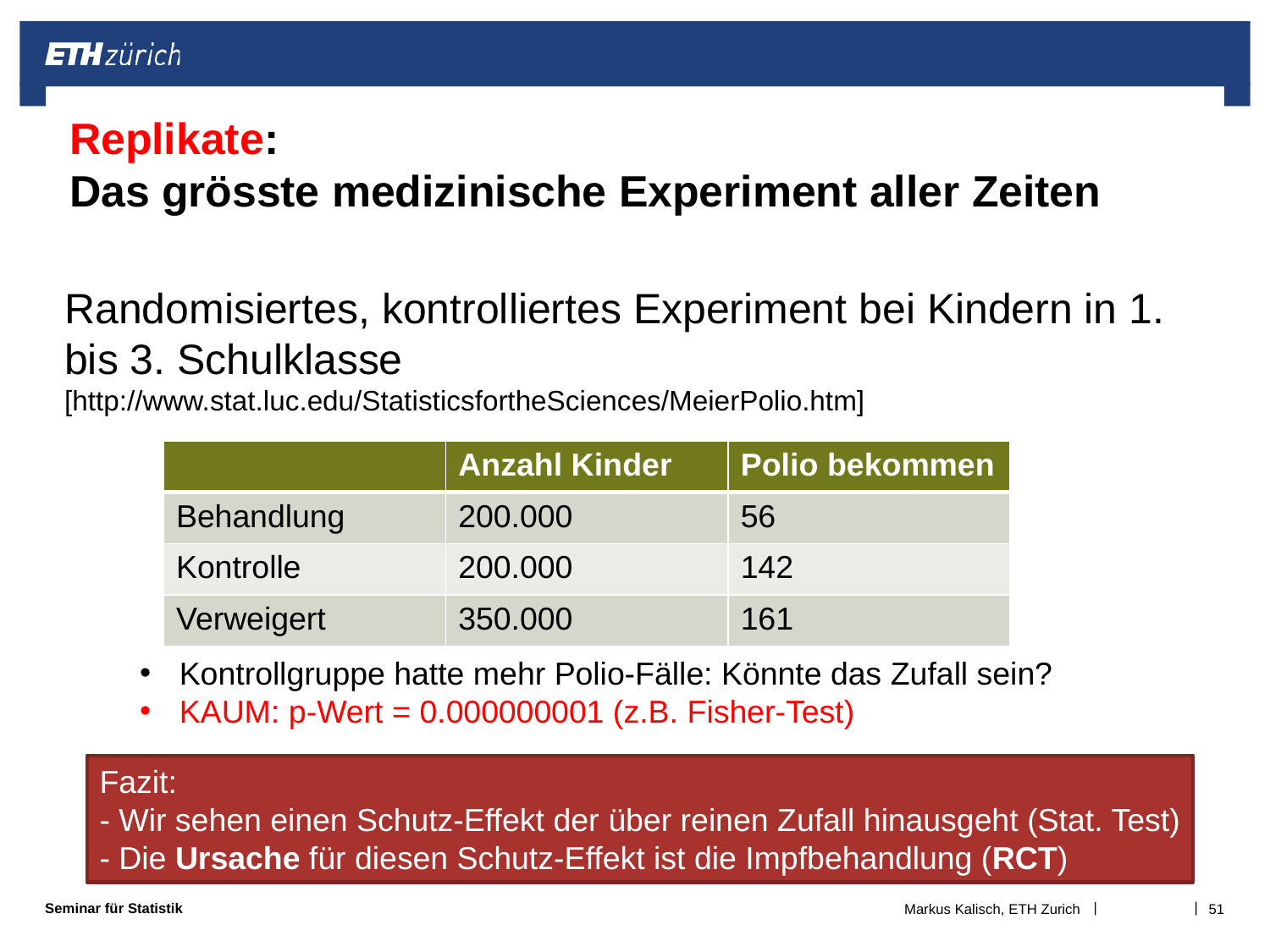

# Replikate: Das grösste medizinische Experiment aller Zeiten
Randomisiertes, kontrolliertes Experiment bei Kindern in 1. bis 3. Schulklasse
[http://www.stat.luc.edu/StatisticsfortheSciences/MeierPolio.htm]
|  | Anzahl Kinder | Polio bekommen |
| --- | --- | --- |
| Behandlung | 200.000 | 56 |
| Kontrolle | 200.000 | 142 |
| Verweigert | 350.000 | 161 |
Kontrollgruppe hatte mehr Polio-Fälle: Könnte das Zufall sein?
KAUM: p-Wert = 0.000000001 (z.B. Fisher-Test)
Fazit:
- Wir sehen einen Schutz-Effekt der über reinen Zufall hinausgeht (Stat. Test)
- Die Ursache für diesen Schutz-Effekt ist die Impfbehandlung (RCT)
Markus Kalisch, ETH Zurich
51